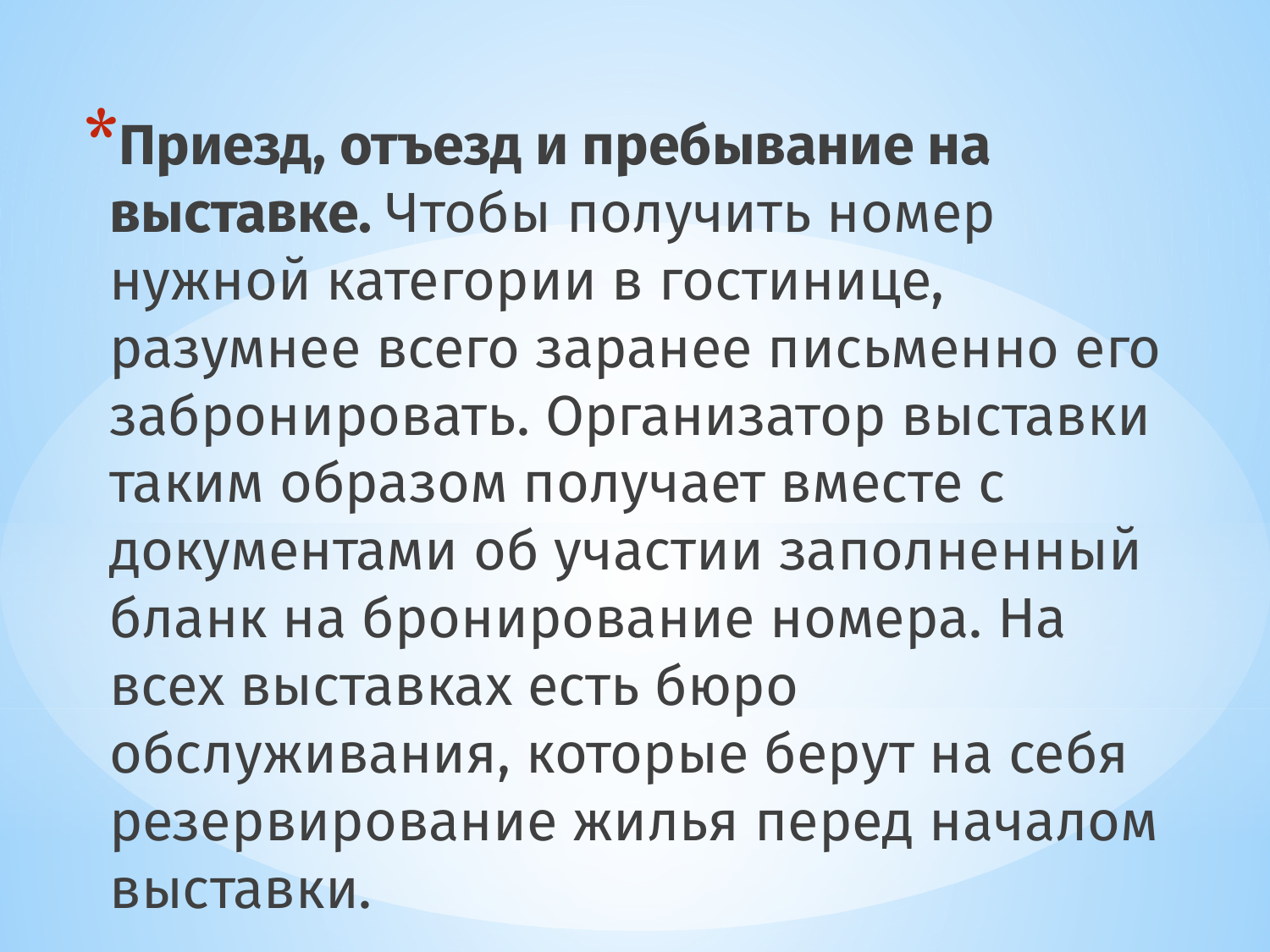

Приезд, отъезд и пребывание на выставке. Чтобы получить номер нужной категории в гостинице, разумнее всего заранее письменно его забронировать. Организатор выставки таким образом получает вместе с документами об участии заполненный бланк на бронирование номера. На всех выставках есть бюро обслуживания, которые берут на себя резервирование жилья перед началом выставки.

#